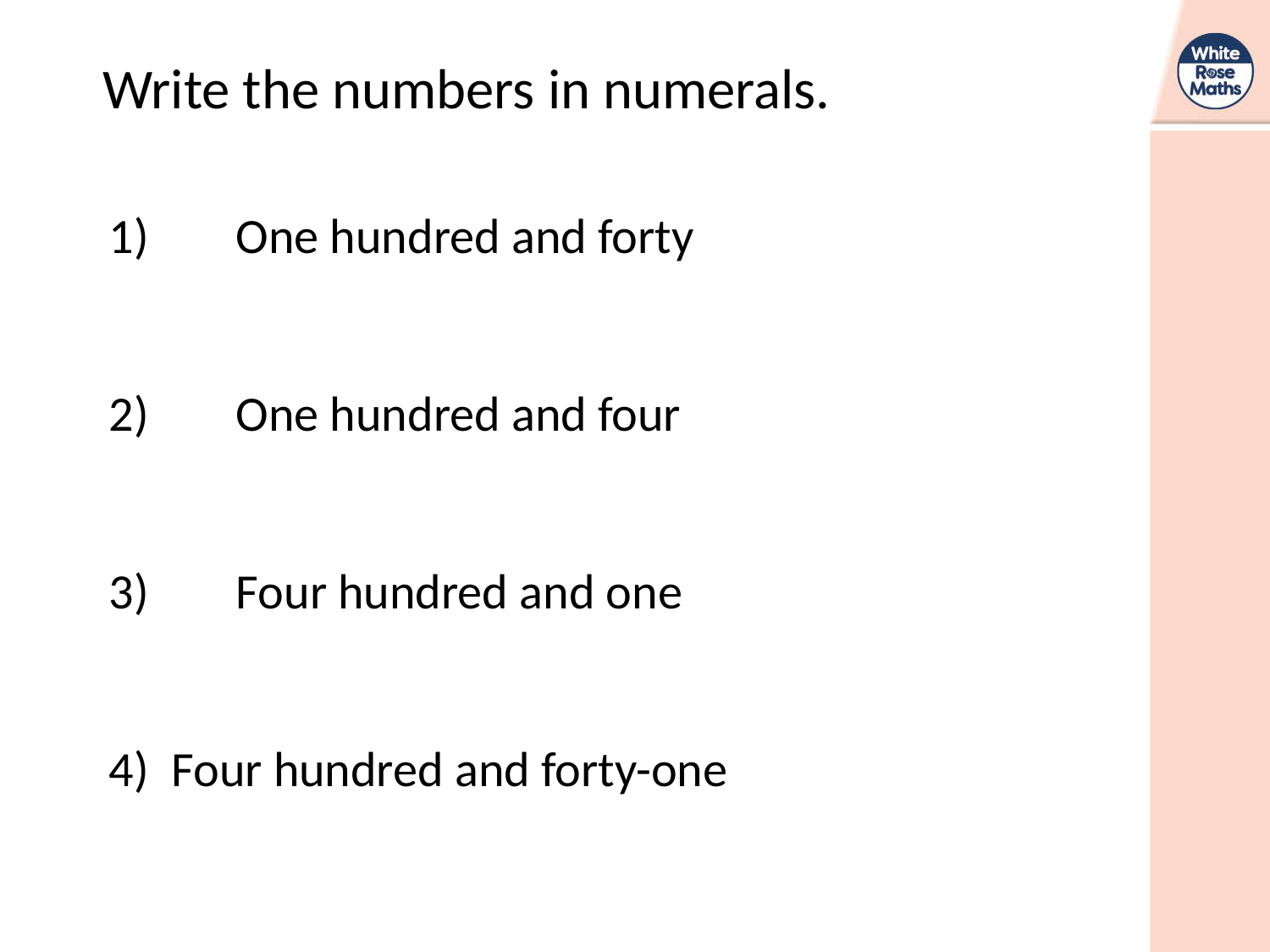

Write the numbers in numerals.
1) 	One hundred and forty

2) 	One hundred and four

3) 	Four hundred and one

4)  Four hundred and forty-one